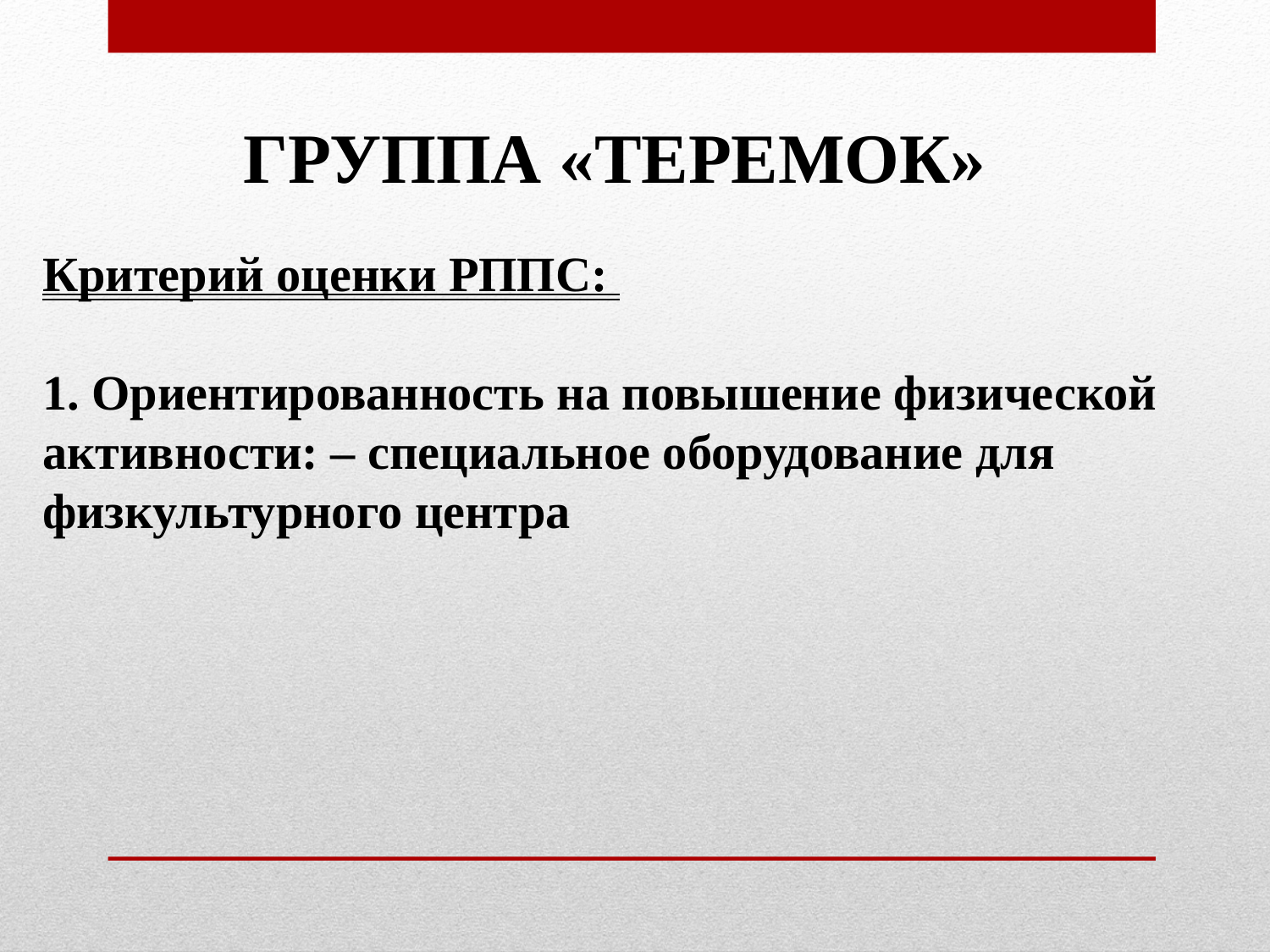

ГРУППА «ТЕРЕМОК»
Критерий оценки РППС:

1. Ориентированность на повышение физической активности: – специальное оборудование для физкультурного центра